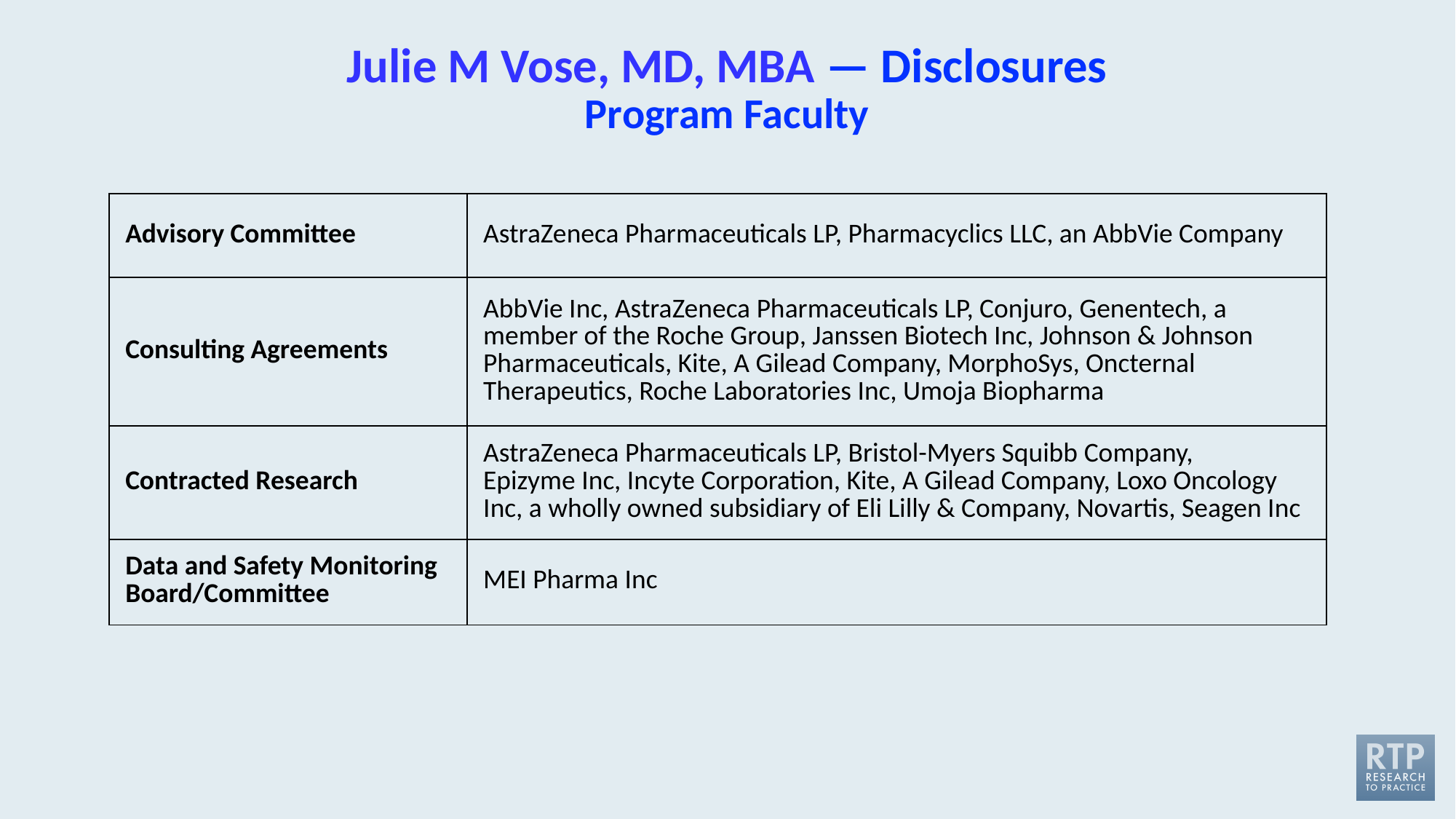

# Julie M Vose, MD, MBA — Disclosures Program Faculty
| Advisory Committee | AstraZeneca Pharmaceuticals LP, Pharmacyclics LLC, an AbbVie Company |
| --- | --- |
| Consulting Agreements | AbbVie Inc, AstraZeneca Pharmaceuticals LP, Conjuro, Genentech, a member of the Roche Group, Janssen Biotech Inc, Johnson & Johnson Pharmaceuticals, Kite, A Gilead Company, MorphoSys, Oncternal Therapeutics, Roche Laboratories Inc, Umoja Biopharma |
| Contracted Research | AstraZeneca Pharmaceuticals LP, Bristol-Myers Squibb Company, Epizyme Inc, Incyte Corporation, Kite, A Gilead Company, Loxo Oncology Inc, a wholly owned subsidiary of Eli Lilly & Company, Novartis, Seagen Inc |
| Data and Safety Monitoring Board/Committee | MEI Pharma Inc |